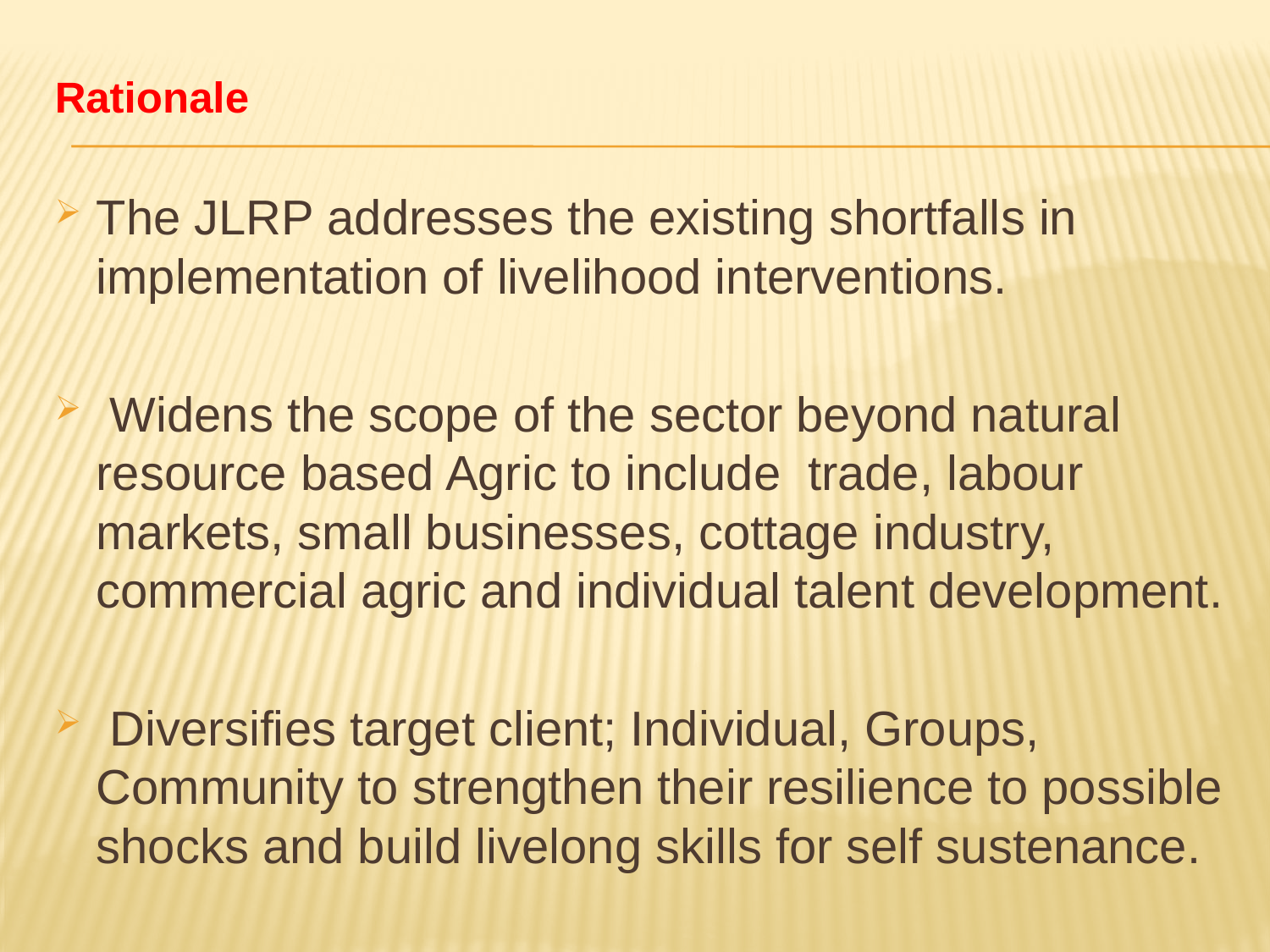

# Rationale
The JLRP addresses the existing shortfalls in implementation of livelihood interventions.

 Widens the scope of the sector beyond natural resource based Agric to include  trade, labour markets, small businesses, cottage industry, commercial agric and individual talent development.

 Diversifies target client; Individual, Groups, Community to strengthen their resilience to possible shocks and build livelong skills for self sustenance.